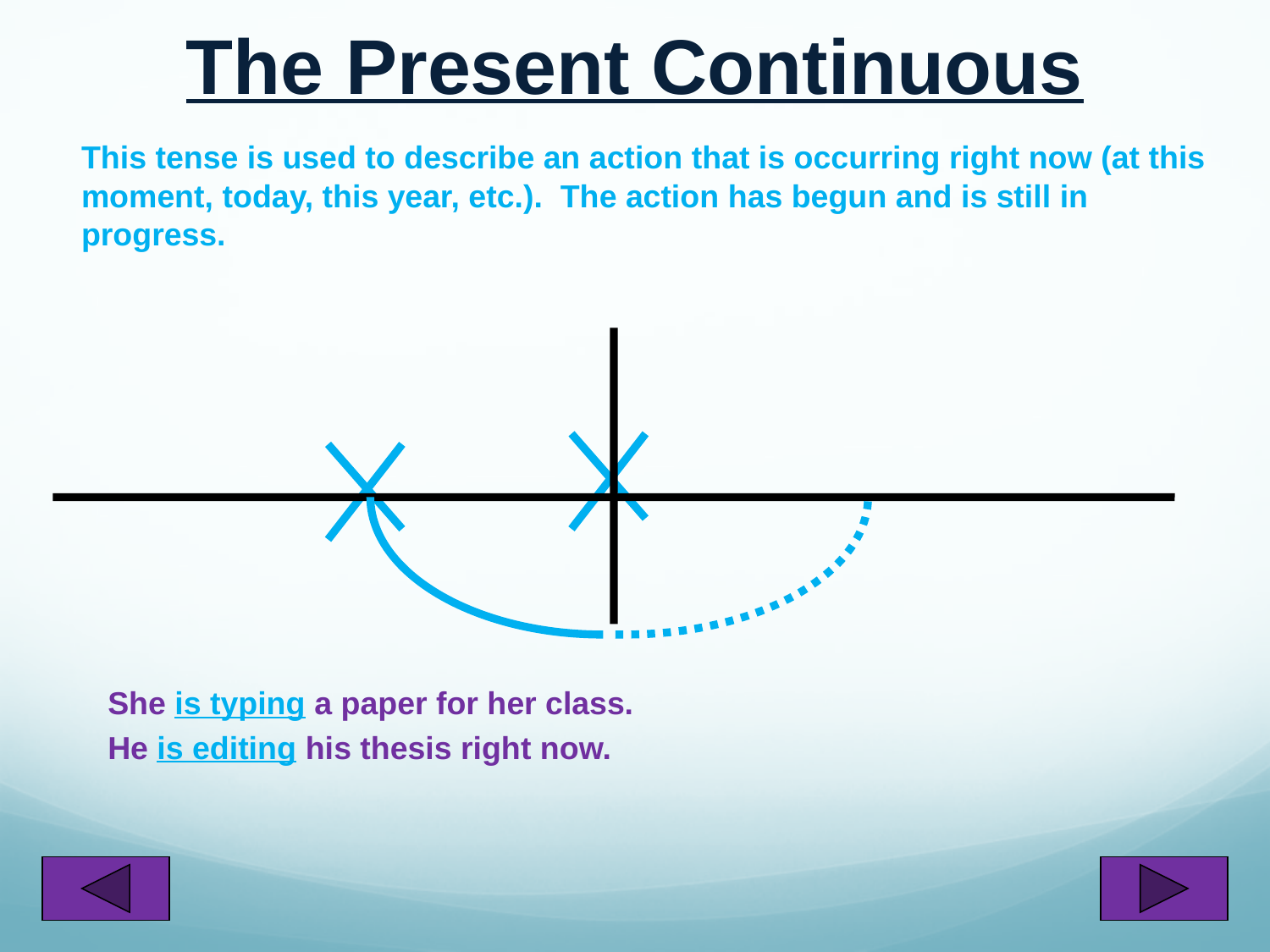

The Present Continuous
    	This tense is used to describe an action that is occurring right now (at this moment, today, this year, etc.).  The action has begun and is still in progress.

She is typing a paper for her class.
He is editing his thesis right now.